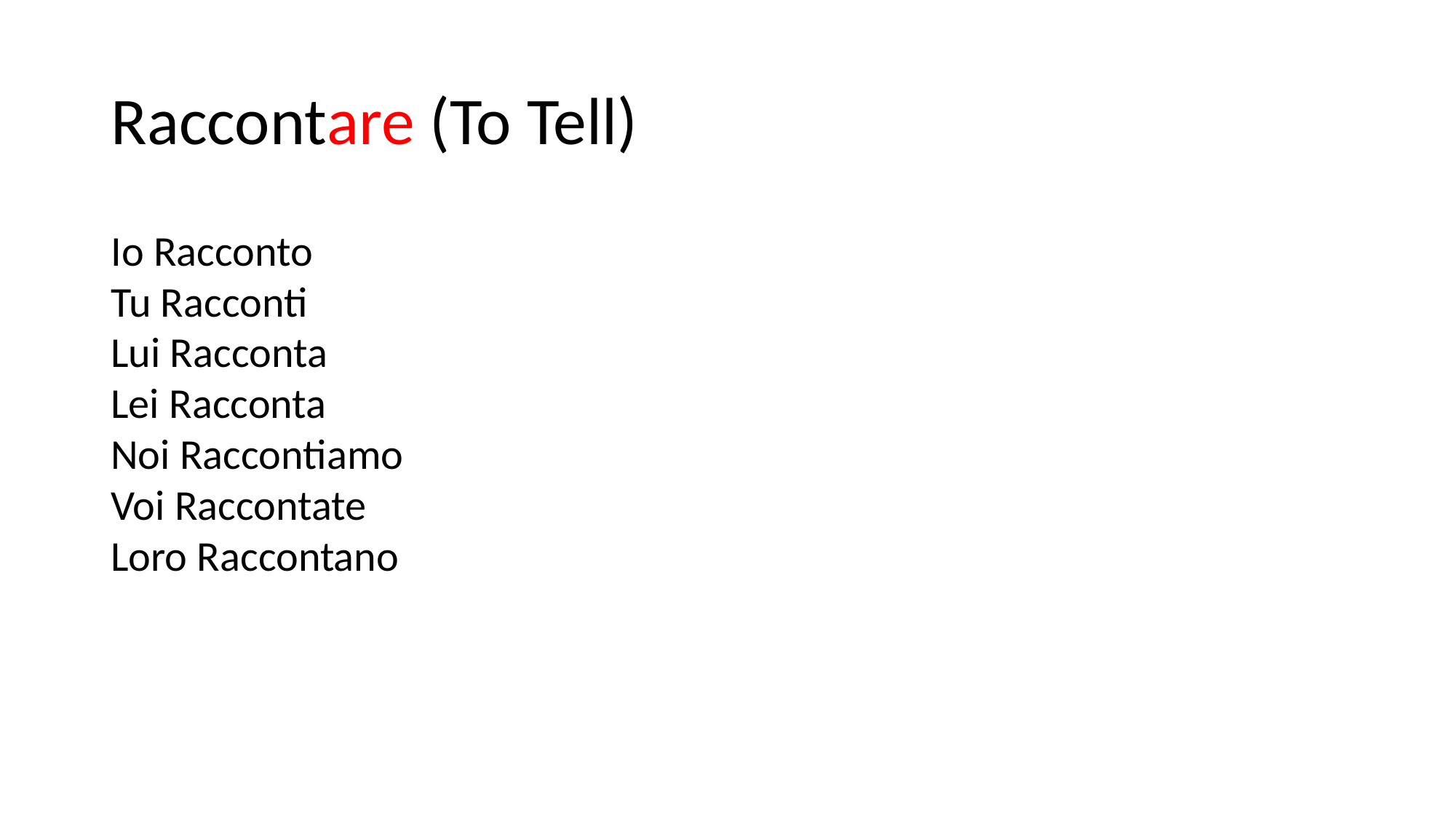

# Raccontare (To Tell)
Io Racconto
Tu Racconti
Lui Racconta
Lei Racconta
Noi Raccontiamo
Voi Raccontate
Loro Raccontano